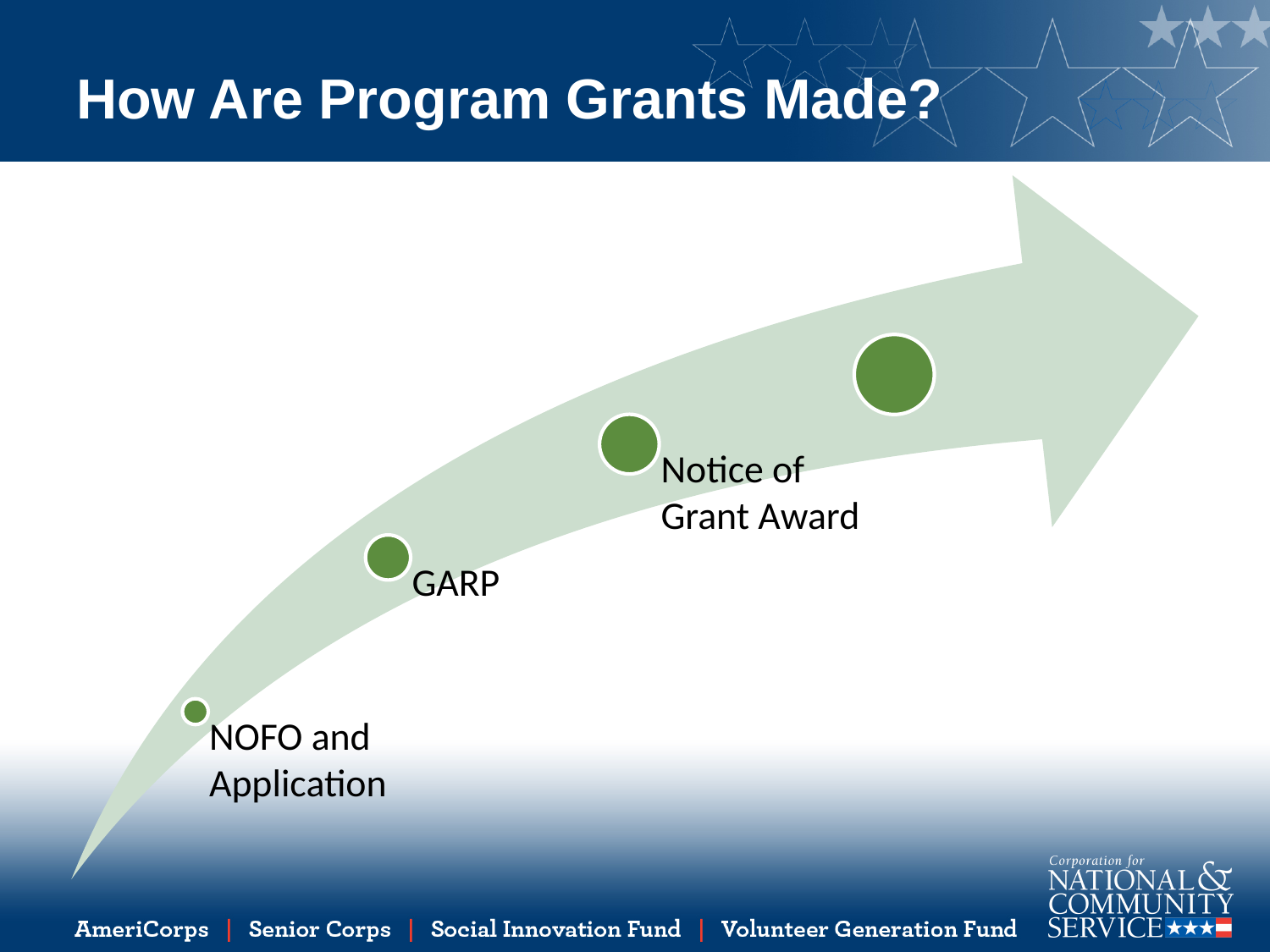

# How Are Program Grants Made?
NOFO and Application
GARP
Notice of Grant Award